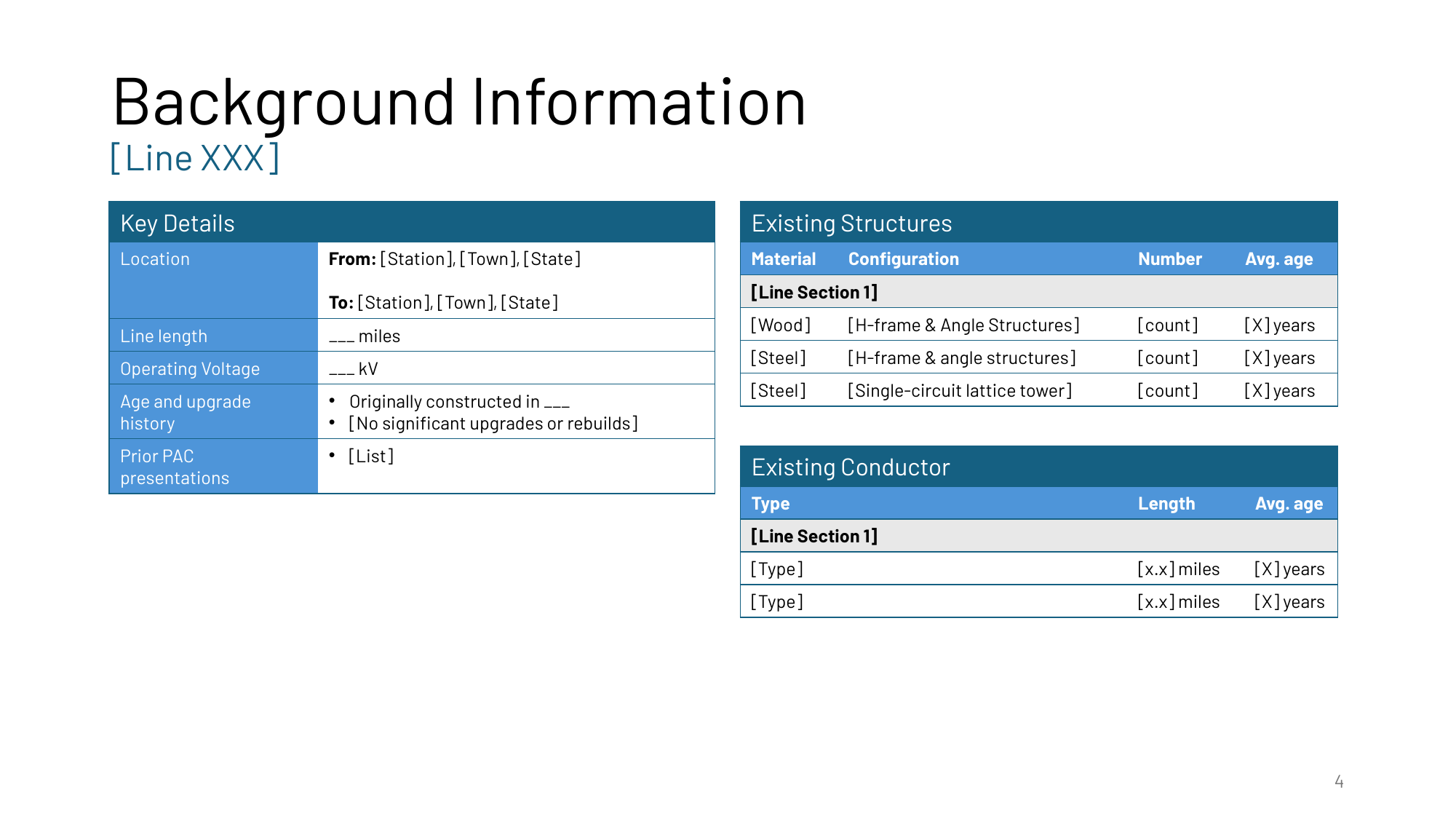

# Background Information [Line XXX]
| Key Details |  |
| --- | --- |
| Location | From: [Station], [Town], [State] To: [Station], [Town], [State] |
| Line length | \_\_\_ miles |
| Operating Voltage | \_\_\_ kV |
| Age and upgrade history | Originally constructed in \_\_\_ [No significant upgrades or rebuilds] |
| Prior PAC presentations | [List] |
| Existing Structures |  |  |  |
| --- | --- | --- | --- |
| Material | Configuration | Number | Avg. age |
| [Line Section 1] |  |  |  |
| [Wood] | [H-frame & Angle Structures] | [count] | [X] years |
| [Steel] | [H-frame & angle structures] | [count] | [X] years |
| [Steel] | [Single-circuit lattice tower] | [count] | [X] years |
| Existing Conductor |  |  |
| --- | --- | --- |
| Type | Length | Avg. age |
| [Line Section 1] |  |  |
| [Type] | [x.x] miles | [X] years |
| [Type] | [x.x] miles | [X] years |
4